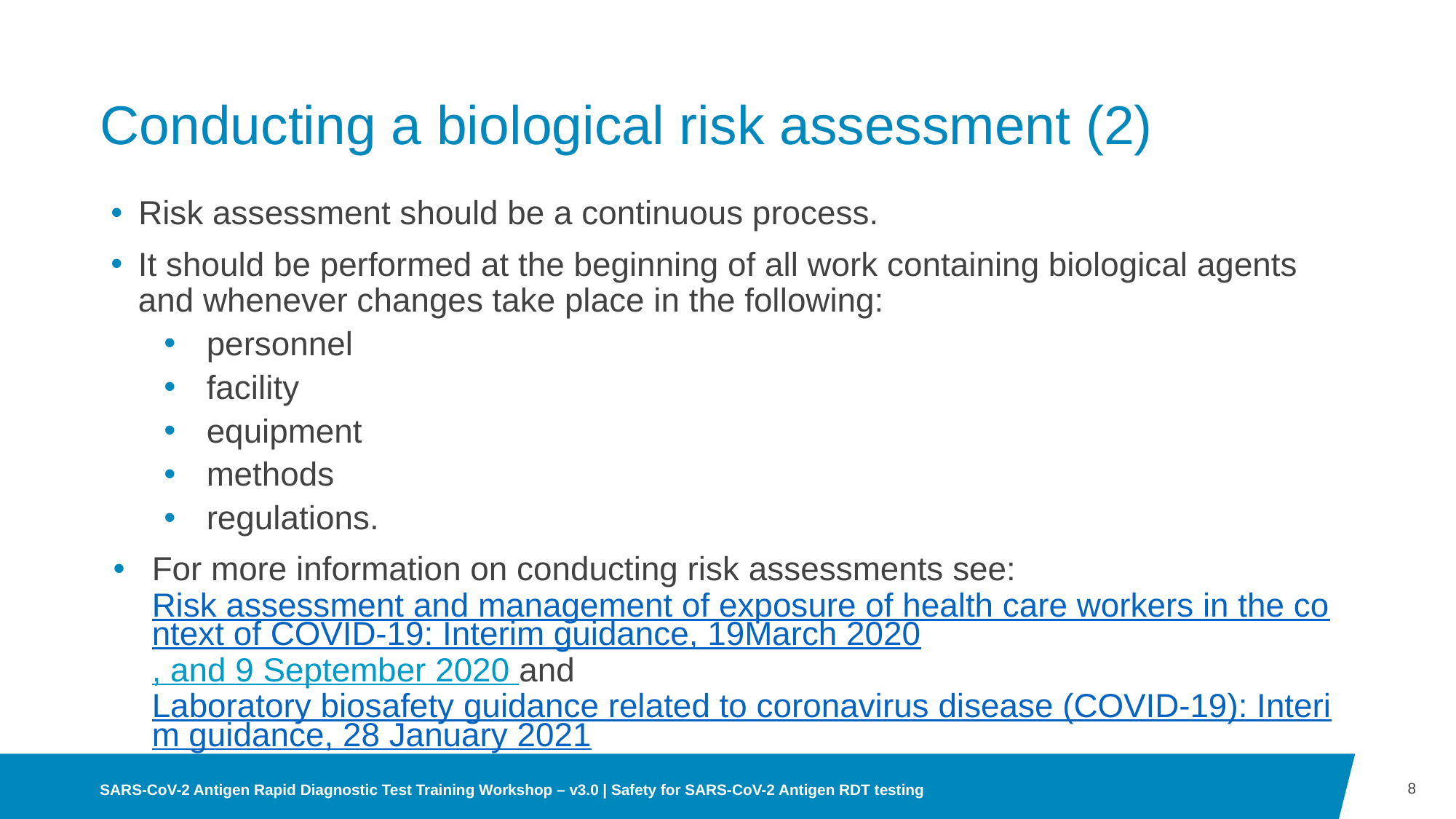

# Conducting a biological risk assessment (2)
Risk assessment should be a continuous process.
It should be performed at the beginning of all work containing biological agents and whenever changes take place in the following:
personnel
facility
equipment
methods
regulations.
For more information on conducting risk assessments see: Risk assessment and management of exposure of health care workers in the context of COVID-19: Interim guidance, 19March 2020, and 9 September 2020 and Laboratory biosafety guidance related to coronavirus disease (COVID-19): Interim guidance, 28 January 2021

8
SARS-CoV-2 Antigen Rapid Diagnostic Test Training Workshop – v3.0 | Safety for SARS-CoV-2 Antigen RDT testing